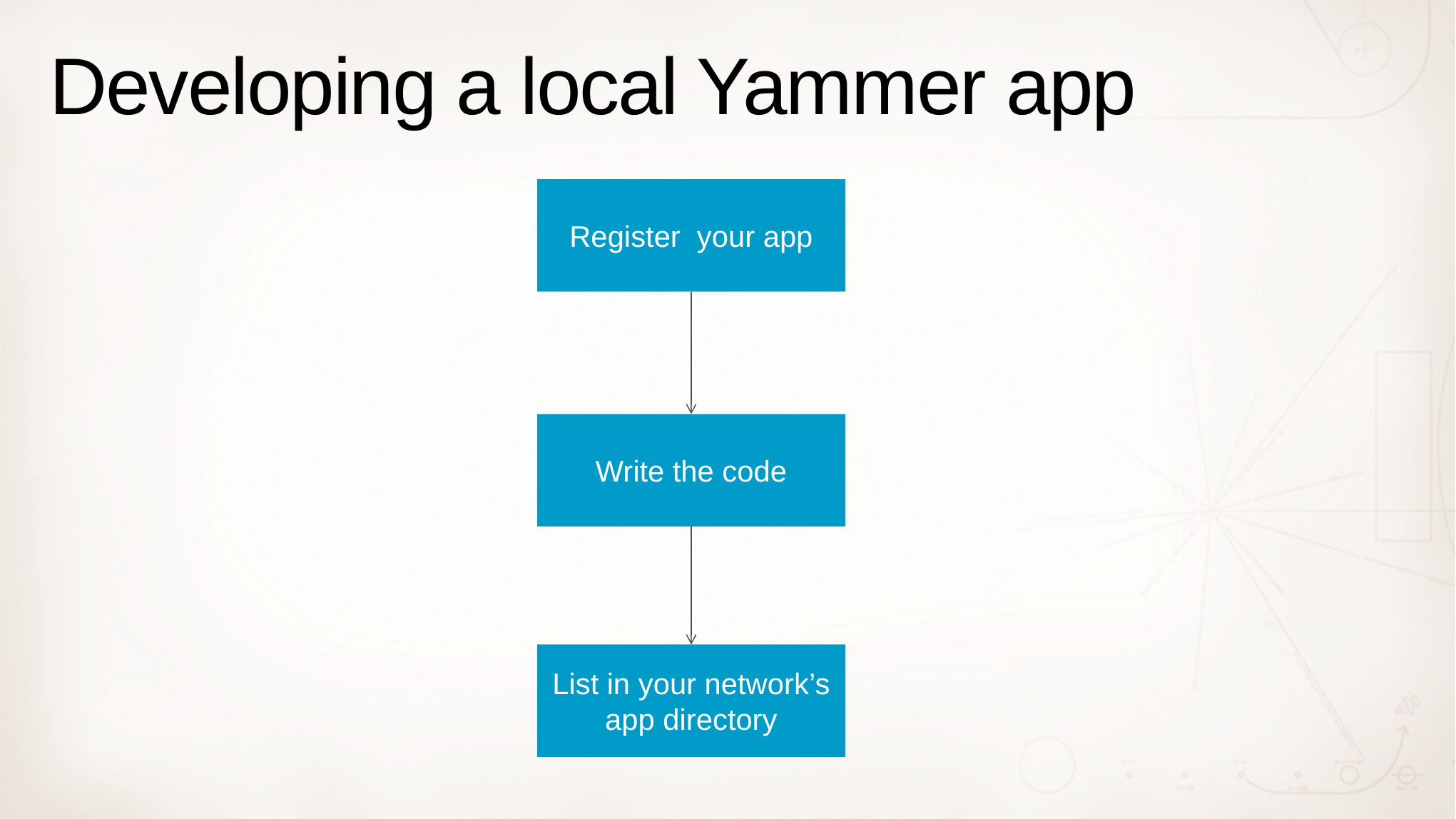

# Developing a local Yammer app
Register  your app
Write the code
List in your network’s app directory